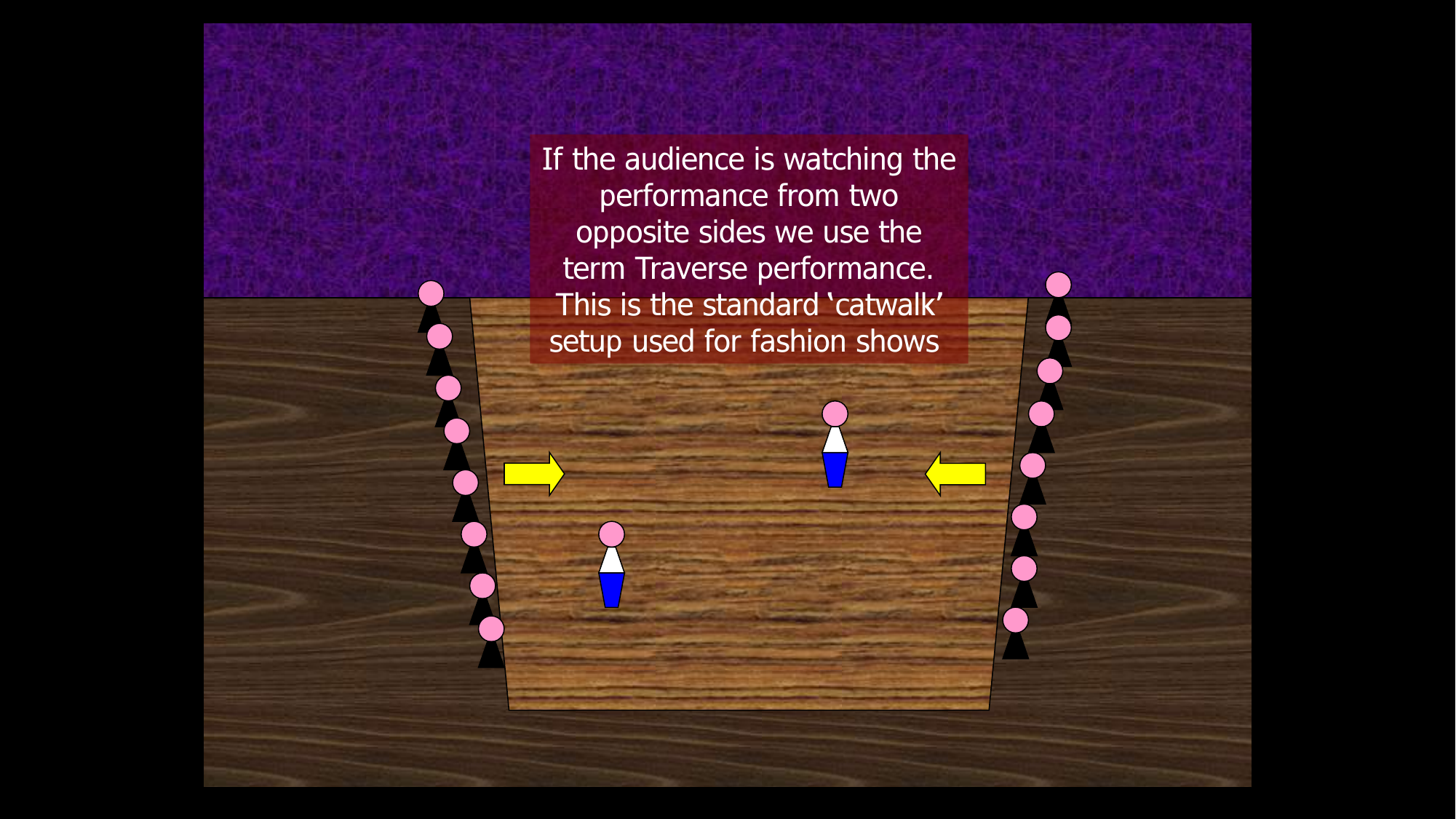

If the audience is watching the performance from two opposite sides we use the term Traverse performance. This is the standard ‘catwalk’ setup used for fashion shows